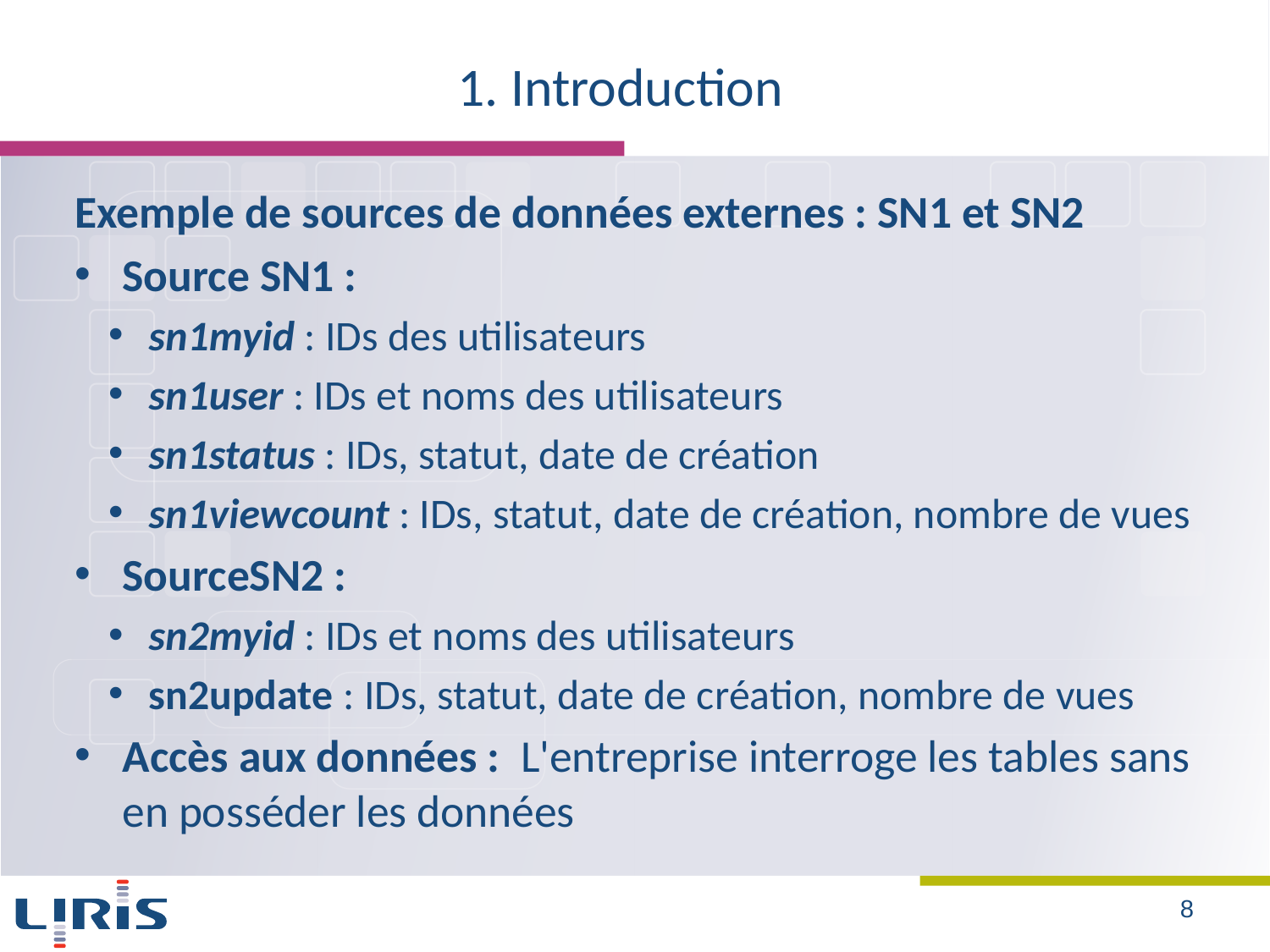

# 1. Introduction
Exemple de sources de données externes : SN1 et SN2
Source SN1 :
sn1myid : IDs des utilisateurs
sn1user : IDs et noms des utilisateurs
sn1status : IDs, statut, date de création
sn1viewcount : IDs, statut, date de création, nombre de vues
SourceSN2 :
sn2myid : IDs et noms des utilisateurs
sn2update : IDs, statut, date de création, nombre de vues
Accès aux données :  L'entreprise interroge les tables sans en posséder les données
8